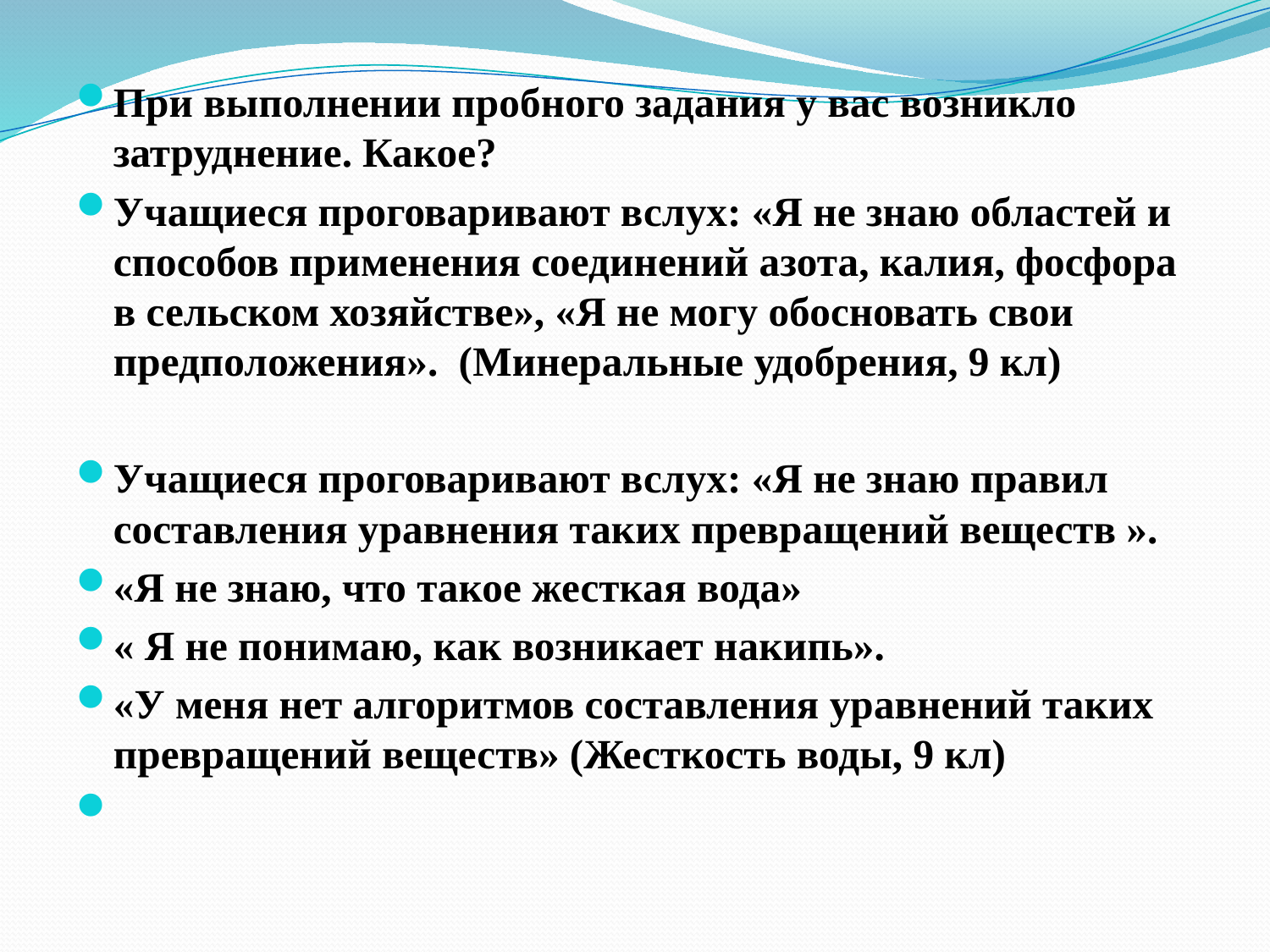

При выполнении пробного задания у вас возникло затруднение. Какое?
Учащиеся проговаривают вслух: «Я не знаю областей и способов применения соединений азота, калия, фосфора в сельском хозяйстве», «Я не могу обосновать свои предположения».  (Минеральные удобрения, 9 кл)

Учащиеся проговаривают вслух: «Я не знаю правил составления уравнения таких превращений веществ ».
«Я не знаю, что такое жесткая вода»
« Я не понимаю, как возникает накипь».
«У меня нет алгоритмов составления уравнений таких превращений веществ» (Жесткость воды, 9 кл)

#